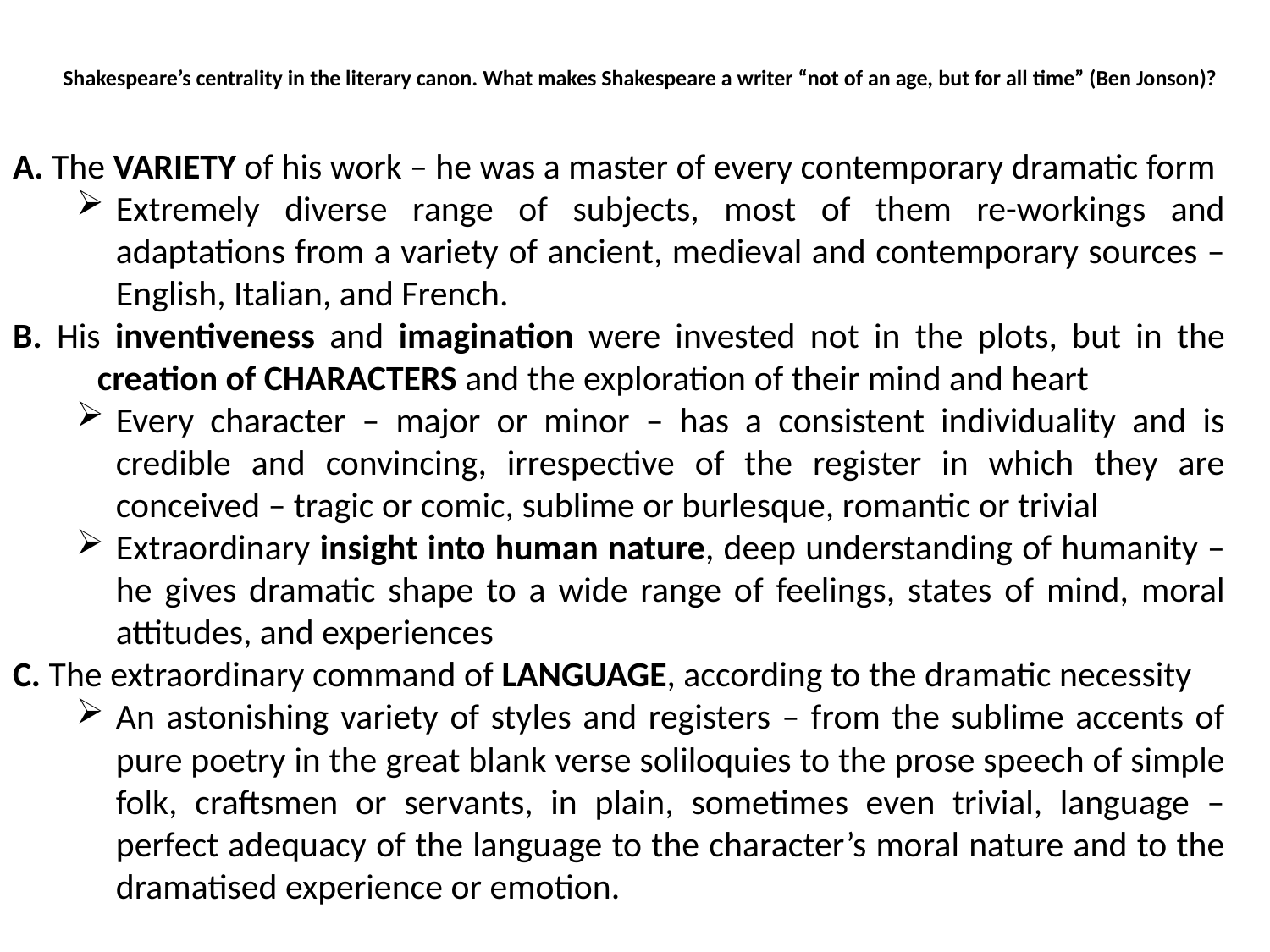

# Shakespeare’s centrality in the literary canon. What makes Shakespeare a writer “not of an age, but for all time” (Ben Jonson)?
A. The VARIETY of his work – he was a master of every contemporary dramatic form
Extremely diverse range of subjects, most of them re-workings and adaptations from a variety of ancient, medieval and contemporary sources – English, Italian, and French.
B. His inventiveness and imagination were invested not in the plots, but in the creation of CHARACTERS and the exploration of their mind and heart
Every character – major or minor – has a consistent individuality and is credible and convincing, irrespective of the register in which they are conceived – tragic or comic, sublime or burlesque, romantic or trivial
Extraordinary insight into human nature, deep understanding of humanity – he gives dramatic shape to a wide range of feelings, states of mind, moral attitudes, and experiences
C. The extraordinary command of LANGUAGE, according to the dramatic necessity
An astonishing variety of styles and registers – from the sublime accents of pure poetry in the great blank verse soliloquies to the prose speech of simple folk, craftsmen or servants, in plain, sometimes even trivial, language – perfect adequacy of the language to the character’s moral nature and to the dramatised experience or emotion.